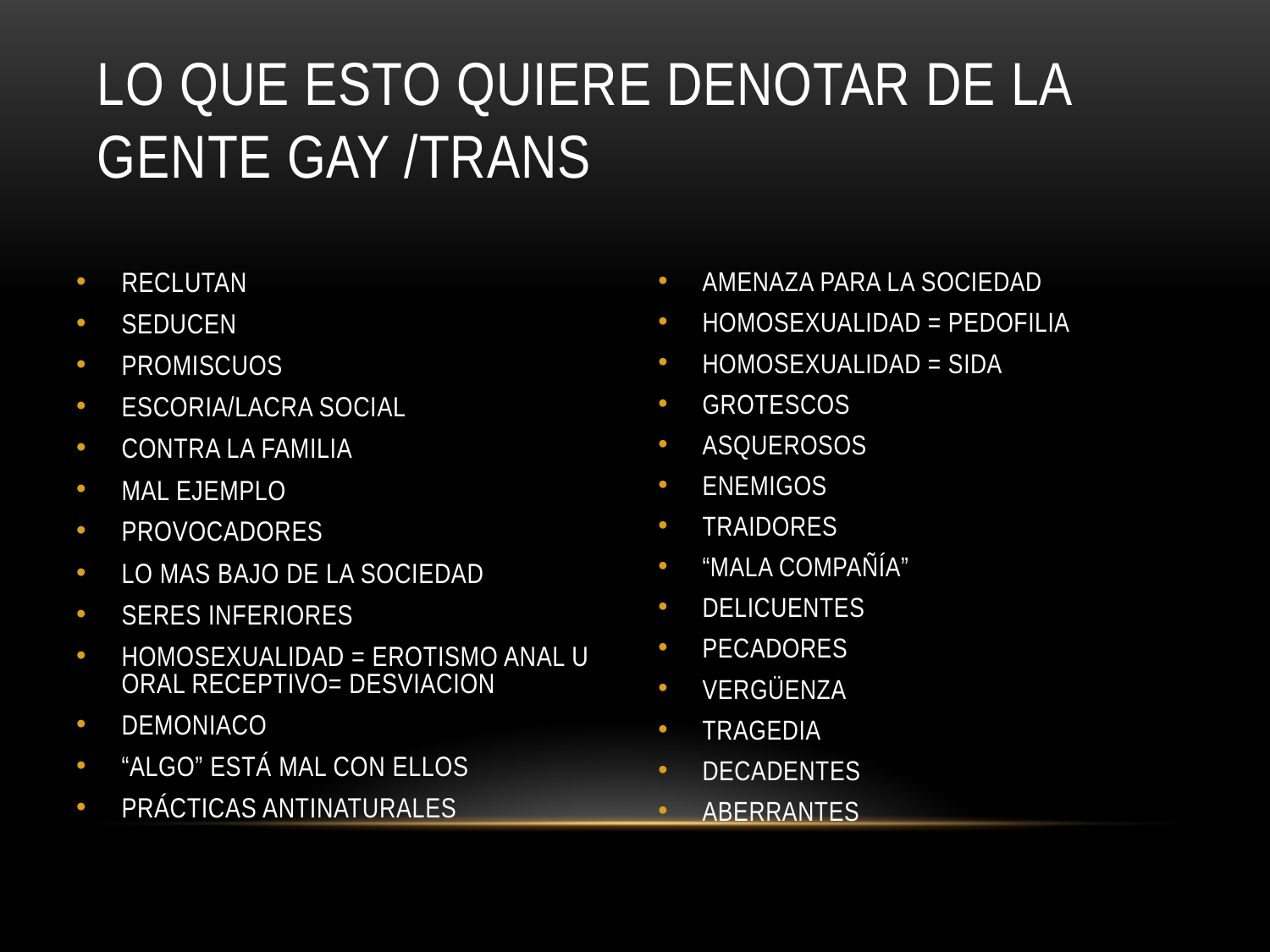

# LO QUE ESTO QUIERE DENOTAR DE LA GENTE GAY /Trans
RECLUTAN
SEDUCEN
PROMISCUOS
ESCORIA/LACRA SOCIAL
CONTRA LA FAMILIA
MAL EJEMPLO
PROVOCADORES
LO MAS BAJO DE LA SOCIEDAD
SERES INFERIORES
HOMOSEXUALIDAD = EROTISMO ANAL U ORAL RECEPTIVO= DESVIACION
DEMONIACO
“ALGO” ESTÁ MAL CON ELLOS
PRÁCTICAS ANTINATURALES
AMENAZA PARA LA SOCIEDAD
HOMOSEXUALIDAD = PEDOFILIA
HOMOSEXUALIDAD = SIDA
GROTESCOS
ASQUEROSOS
ENEMIGOS
TRAIDORES
“MALA COMPAÑÍA”
DELICUENTES
PECADORES
VERGÜENZA
TRAGEDIA
DECADENTES
ABERRANTES